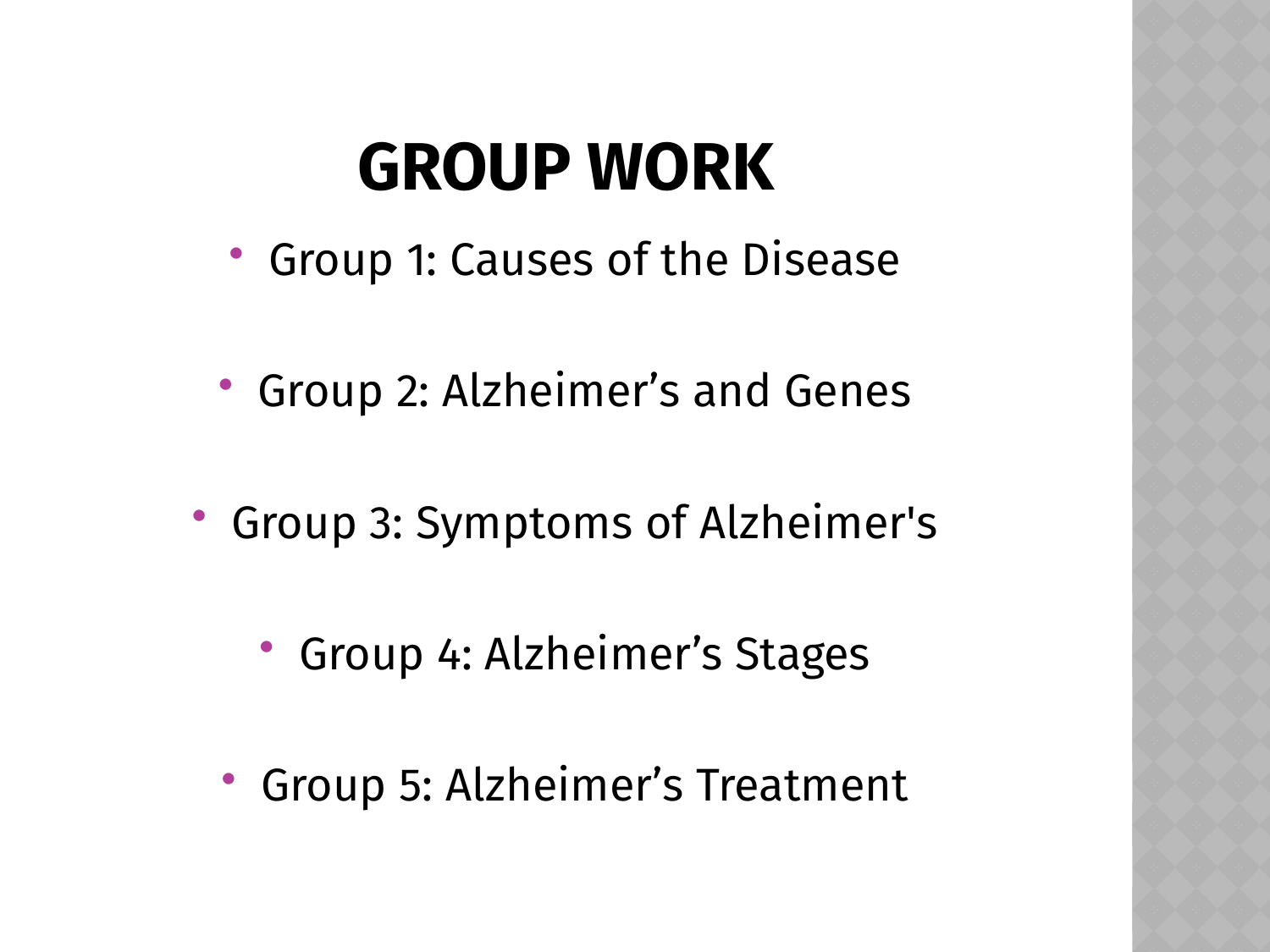

# Group Work
Group 1: Causes of the Disease

Group 2: Alzheimer’s and Genes

Group 3: Symptoms of Alzheimer's

Group 4: Alzheimer’s Stages

Group 5: Alzheimer’s Treatment